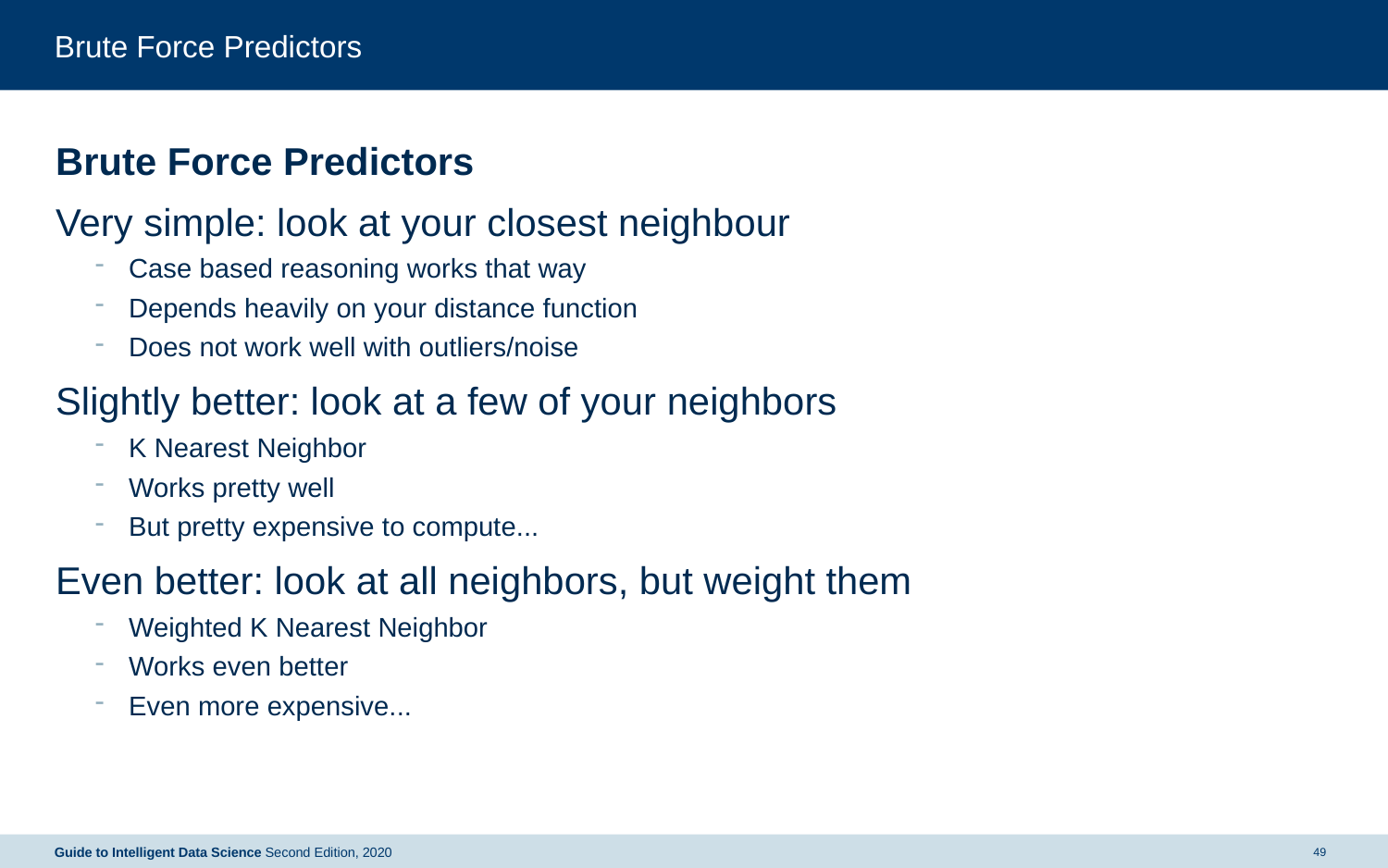

# Brute Force Predictors
Brute Force Predictors
Very simple: look at your closest neighbour
Case based reasoning works that way
Depends heavily on your distance function
Does not work well with outliers/noise
Slightly better: look at a few of your neighbors
K Nearest Neighbor
Works pretty well
But pretty expensive to compute...
Even better: look at all neighbors, but weight them
Weighted K Nearest Neighbor
Works even better
Even more expensive...
Guide to Intelligent Data Science Second Edition, 2020
49